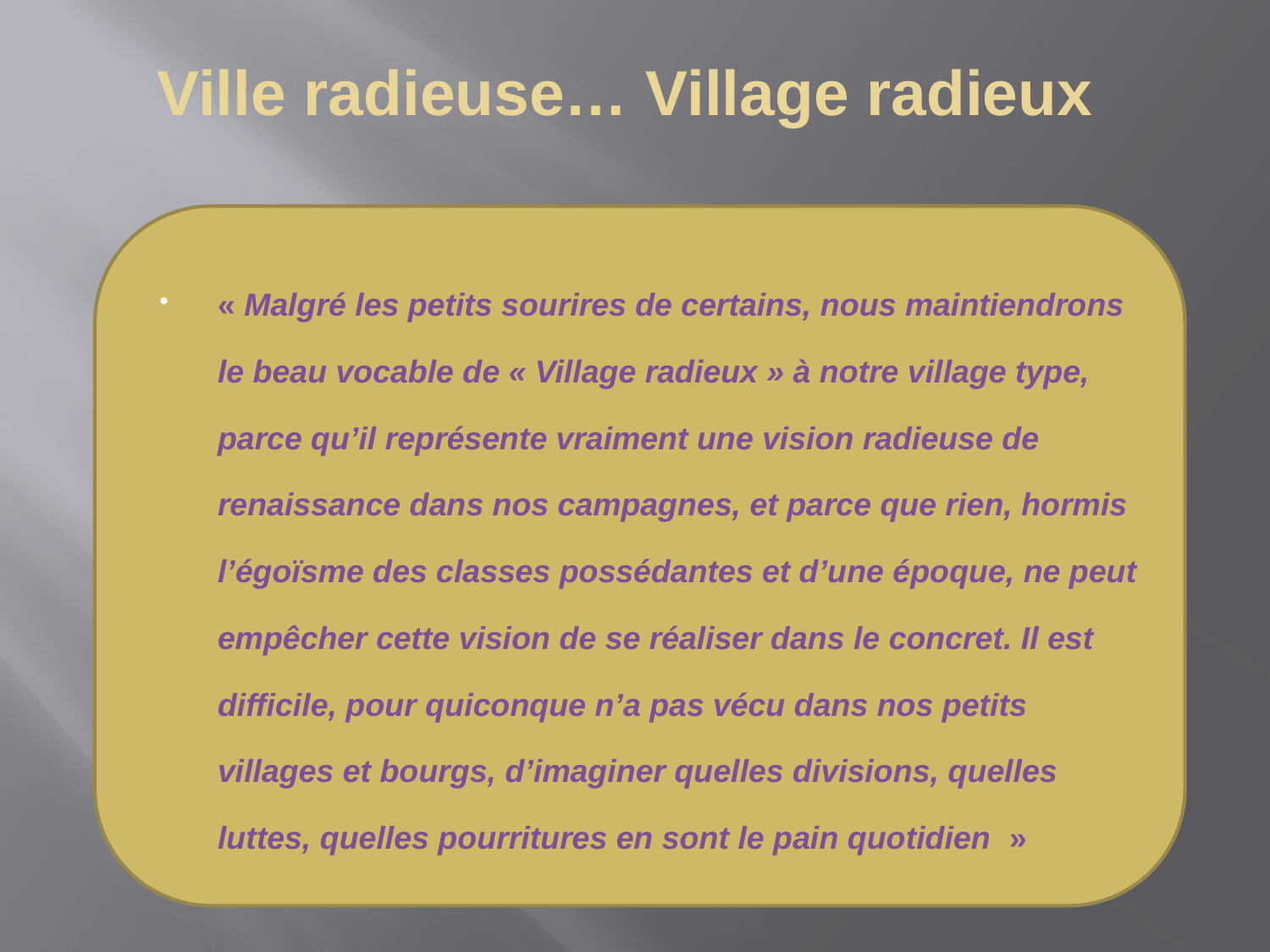

Ville radieuse… Village radieux
« Malgré les petits sourires de certains, nous maintiendrons le beau vocable de « Village radieux » à notre village type, parce qu’il représente vraiment une vision radieuse de renaissance dans nos campagnes, et parce que rien, hormis l’égoïsme des classes possédantes et d’une époque, ne peut empêcher cette vision de se réaliser dans le concret. Il est difficile, pour quiconque n’a pas vécu dans nos petits villages et bourgs, d’imaginer quelles divisions, quelles luttes, quelles pourritures en sont le pain quotidien  »